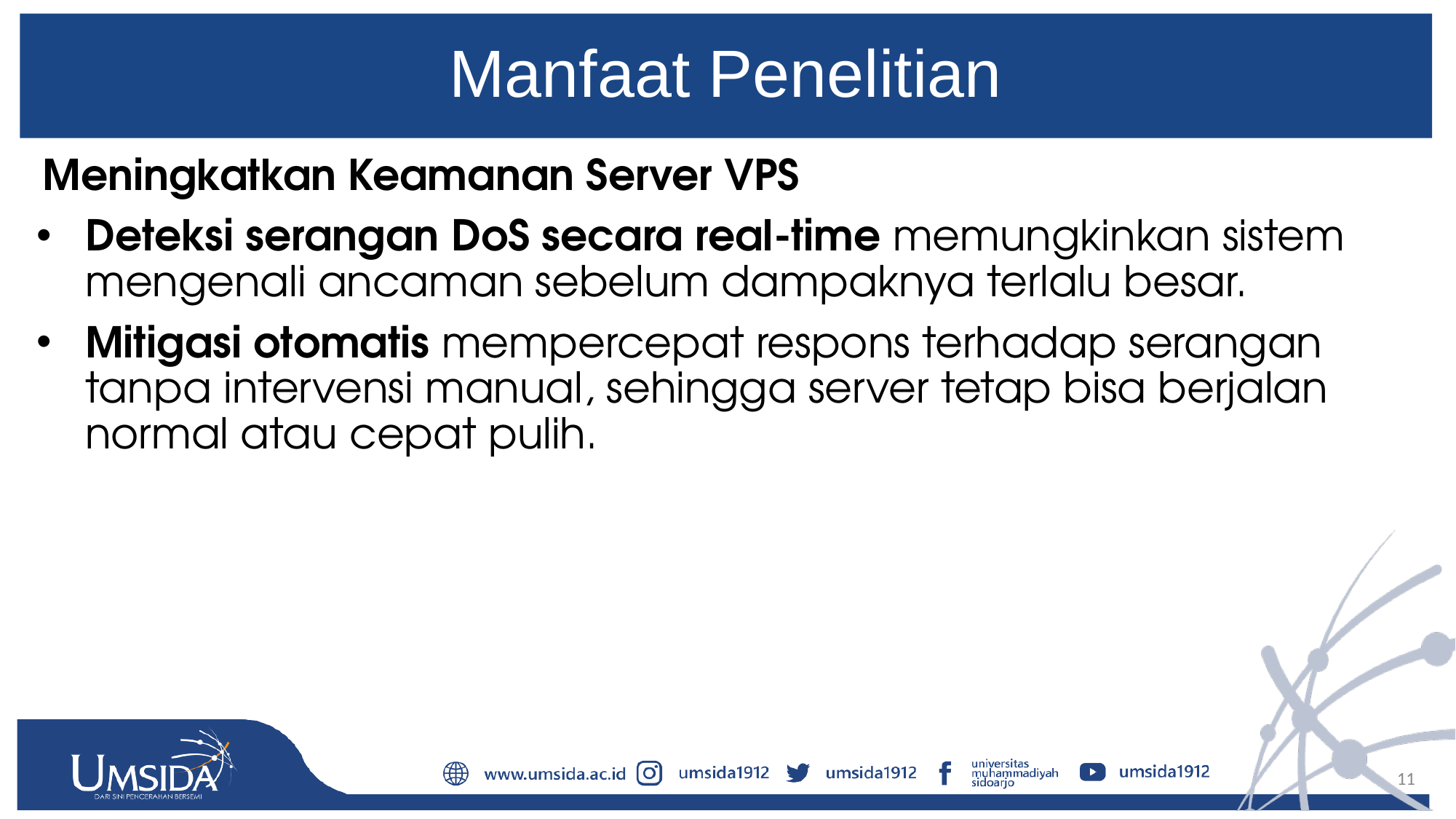

# Manfaat Penelitian
 Meningkatkan Keamanan Server VPS
Deteksi serangan DoS secara real-time memungkinkan sistem mengenali ancaman sebelum dampaknya terlalu besar.
Mitigasi otomatis mempercepat respons terhadap serangan tanpa intervensi manual, sehingga server tetap bisa berjalan normal atau cepat pulih.